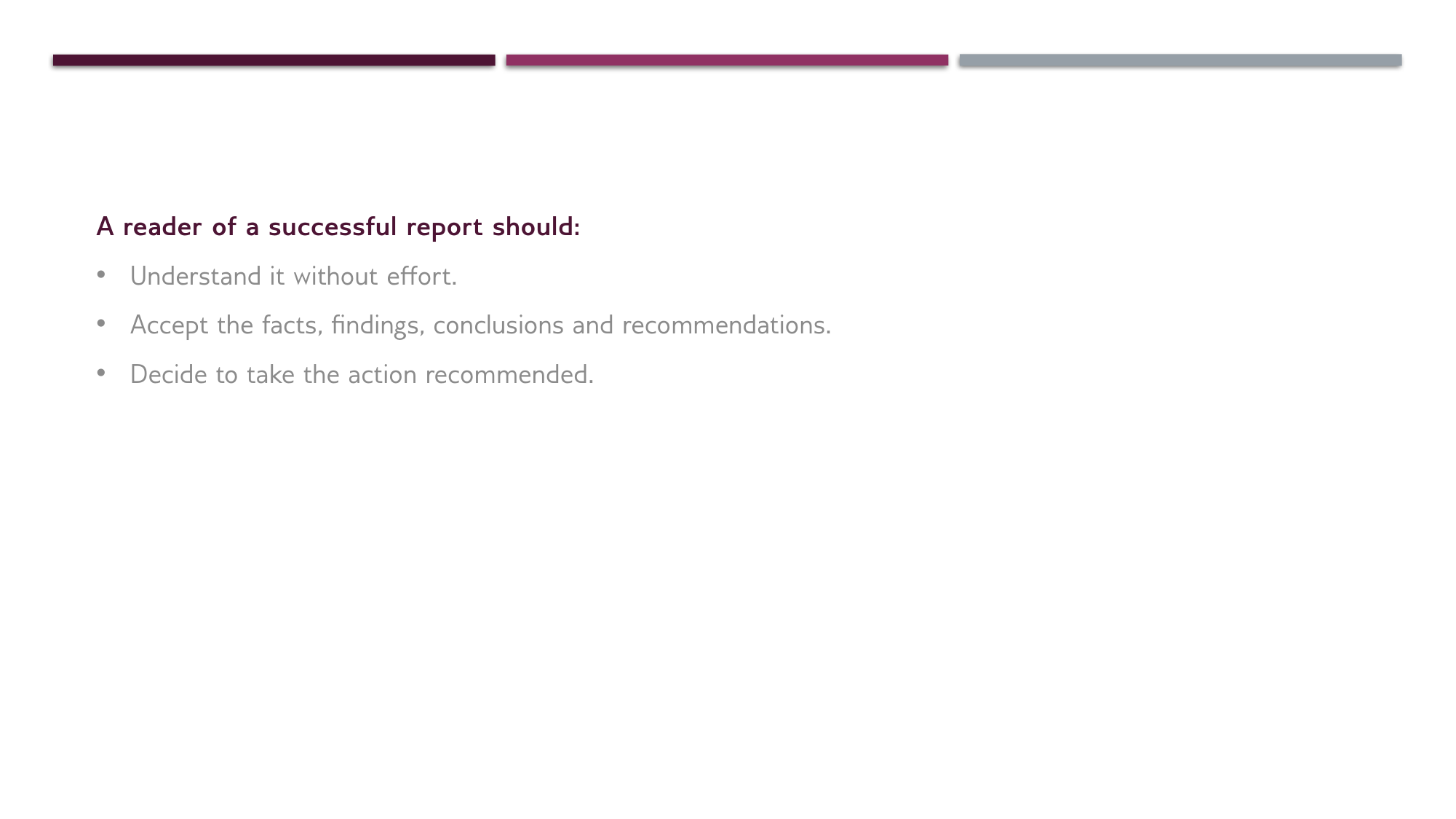

A reader of a successful report should:
Understand it without effort.
Accept the facts, findings, conclusions and recommendations.
Decide to take the action recommended.